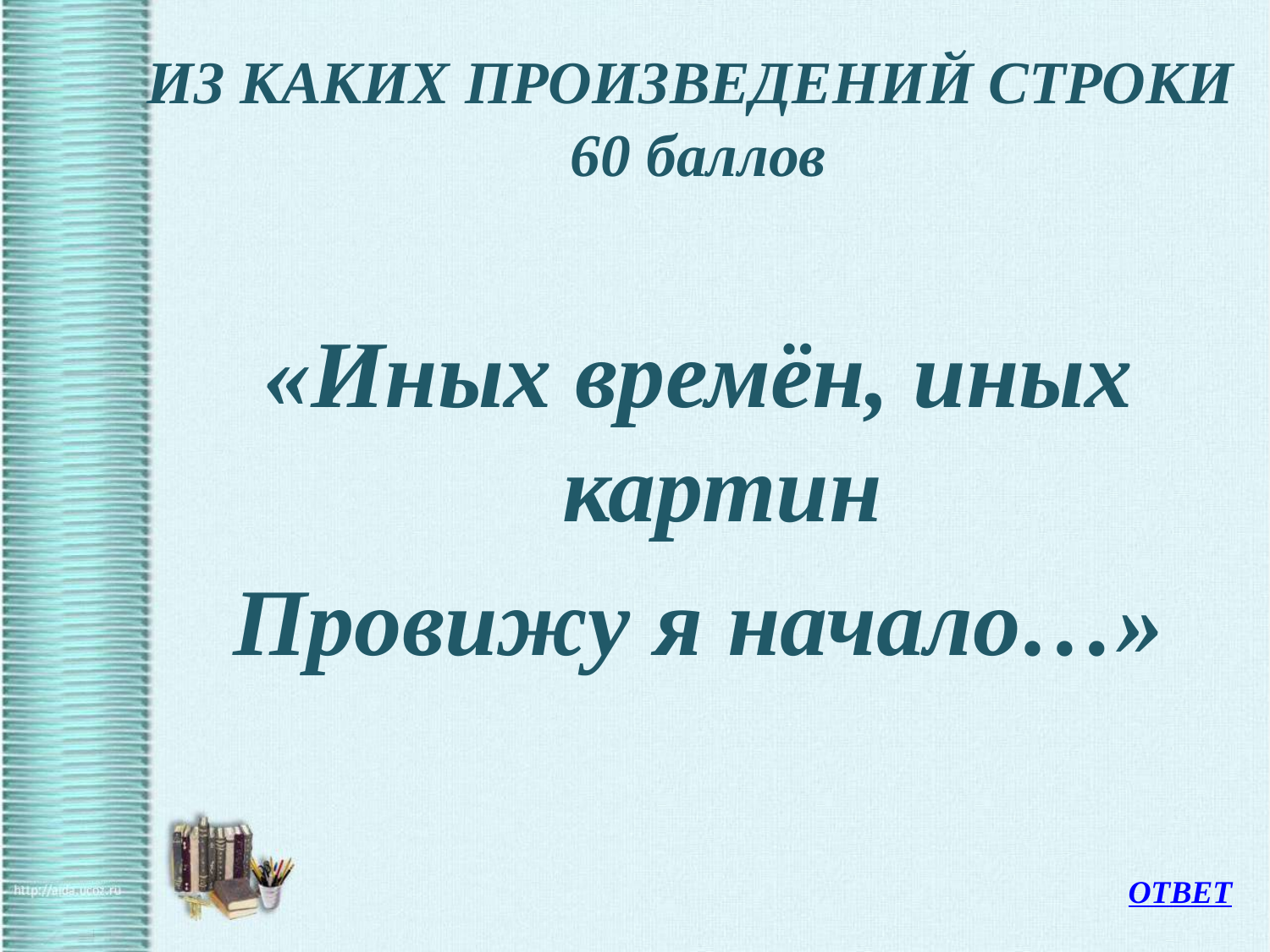

# ИЗ КАКИХ ПРОИЗВЕДЕНИЙ СТРОКИ  60 баллов
«Иных времён, иных картин
Провижу я начало…»
ОТВЕТ